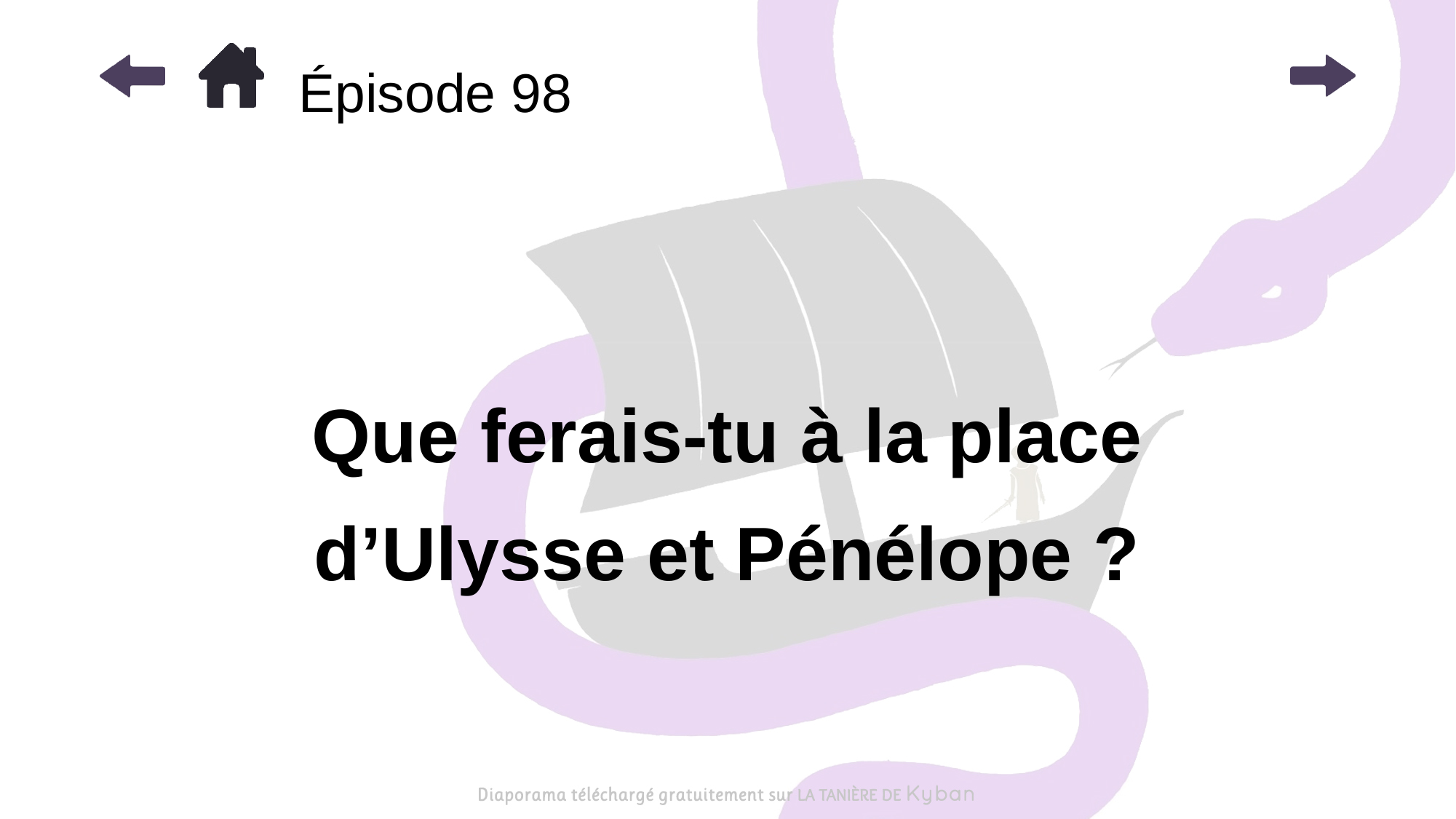

# Épisode 98
Que ferais-tu à la place
d’Ulysse et Pénélope ?